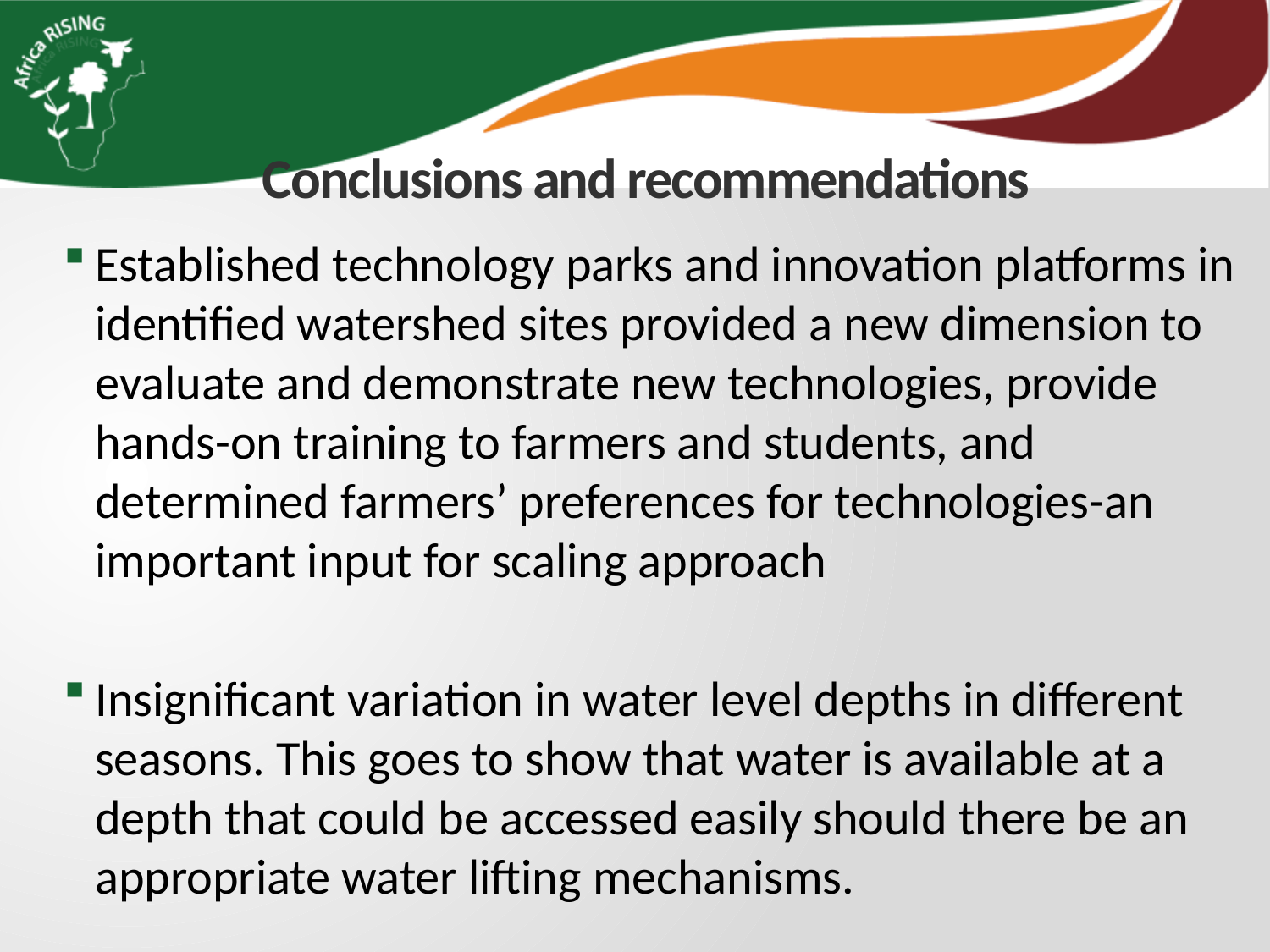

# Conclusions and recommendations
Established technology parks and innovation platforms in identified watershed sites provided a new dimension to evaluate and demonstrate new technologies, provide hands-on training to farmers and students, and determined farmers’ preferences for technologies-an important input for scaling approach

Insignificant variation in water level depths in different seasons. This goes to show that water is available at a depth that could be accessed easily should there be an appropriate water lifting mechanisms.